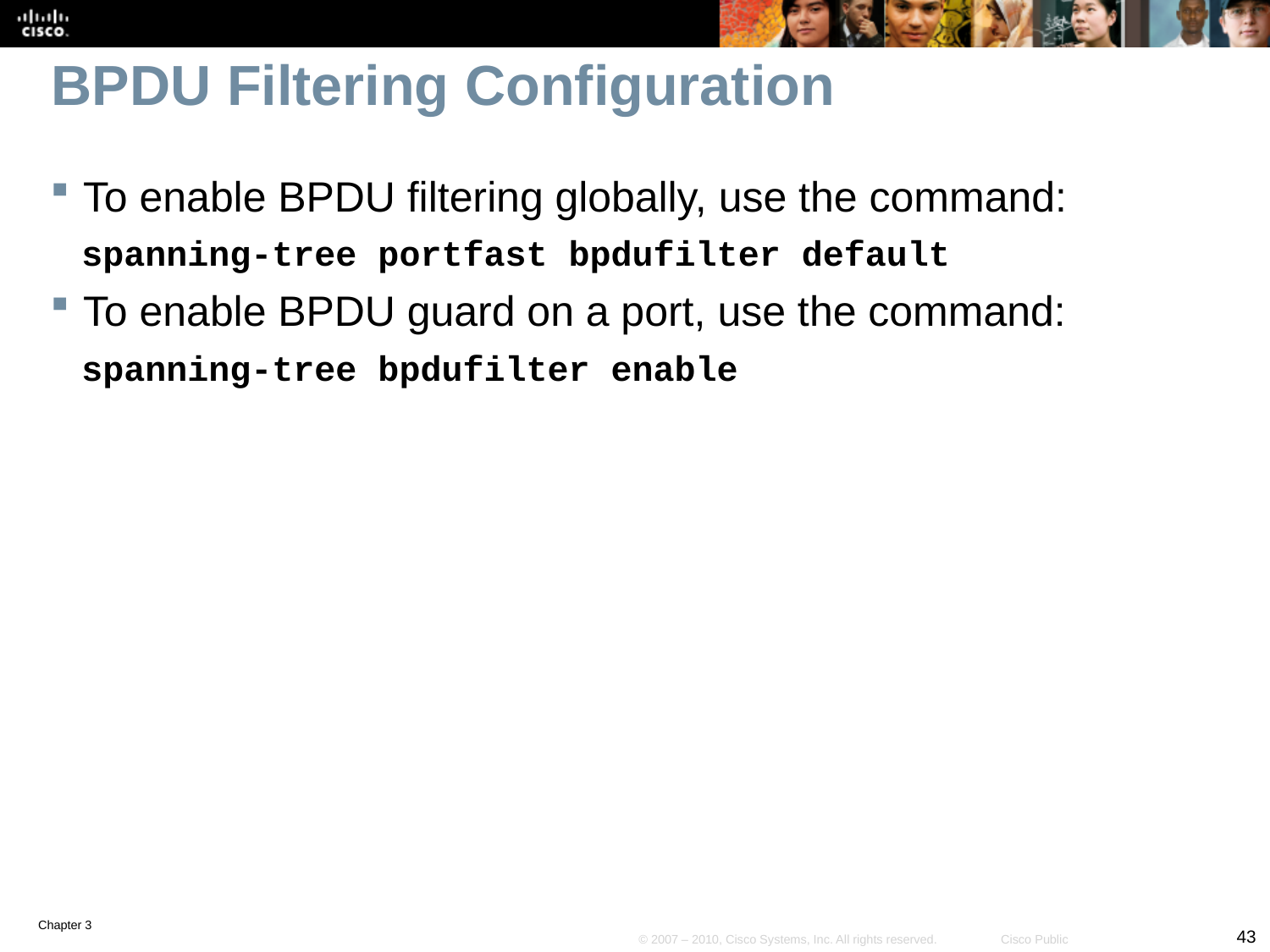

# BPDU Filtering Configuration
To enable BPDU filtering globally, use the command:
spanning-tree portfast bpdufilter default
To enable BPDU guard on a port, use the command:
spanning-tree bpdufilter enable